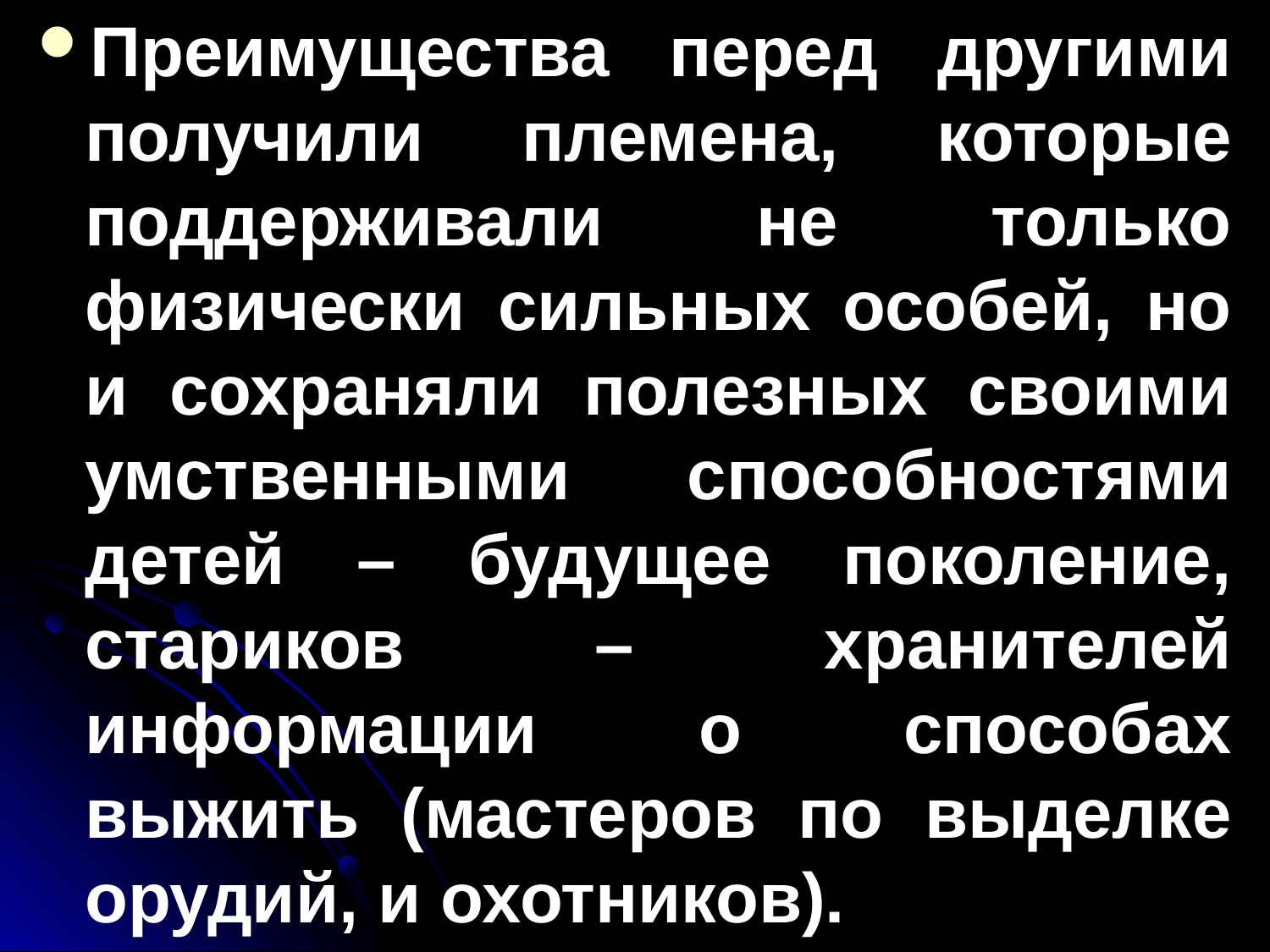

Преимущества перед другими получили племена, которые поддерживали не только физически сильных особей, но и сохраняли полезных своими умственными способностями детей – будущее поколение, стариков – хранителей информации о способах выжить (мастеров по выделке орудий, и охотников).